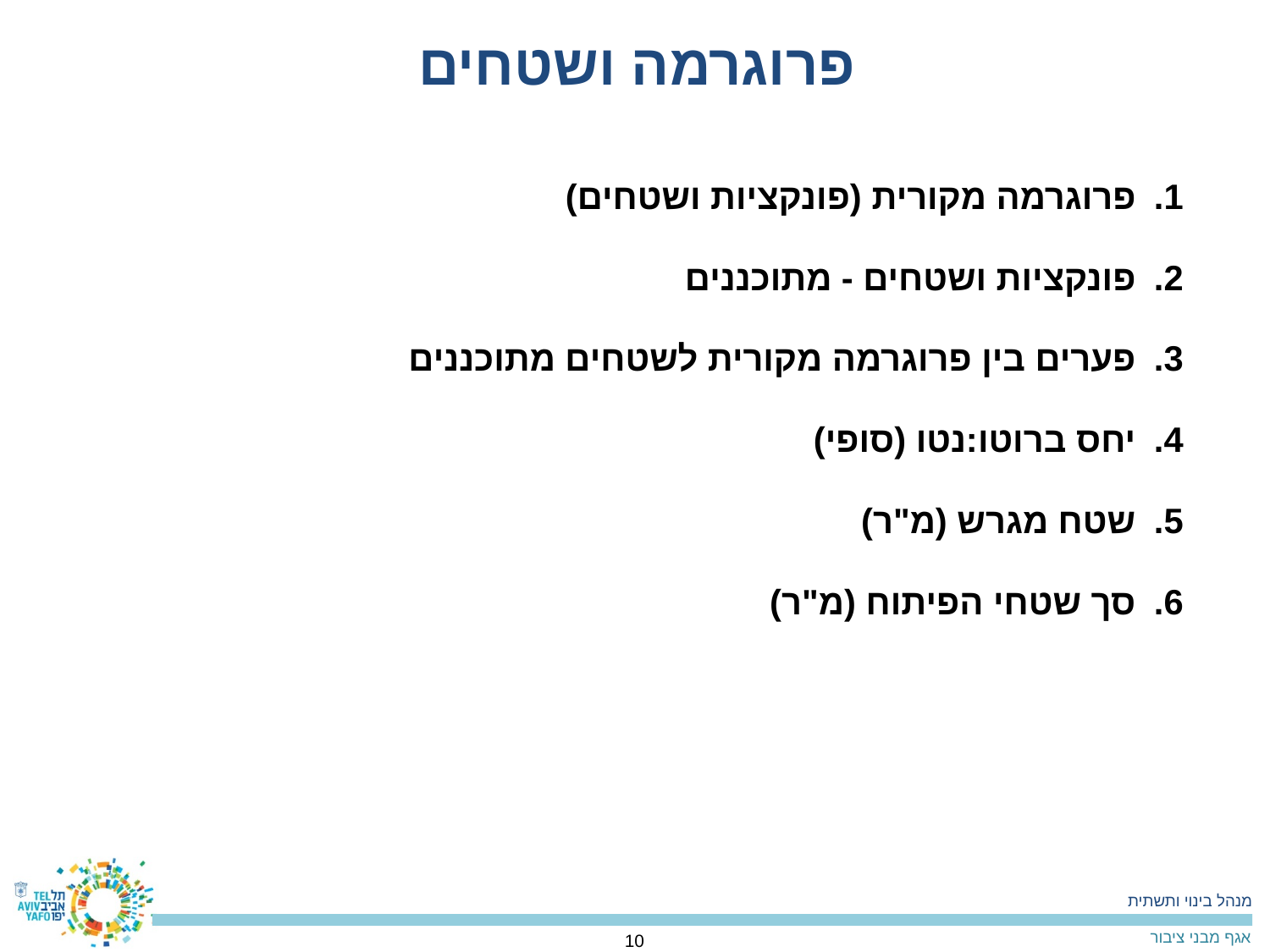

פרוגרמה ושטחים
פרוגרמה מקורית (פונקציות ושטחים)
פונקציות ושטחים - מתוכננים
פערים בין פרוגרמה מקורית לשטחים מתוכננים
יחס ברוטו:נטו (סופי)
שטח מגרש (מ"ר)
סך שטחי הפיתוח (מ"ר)